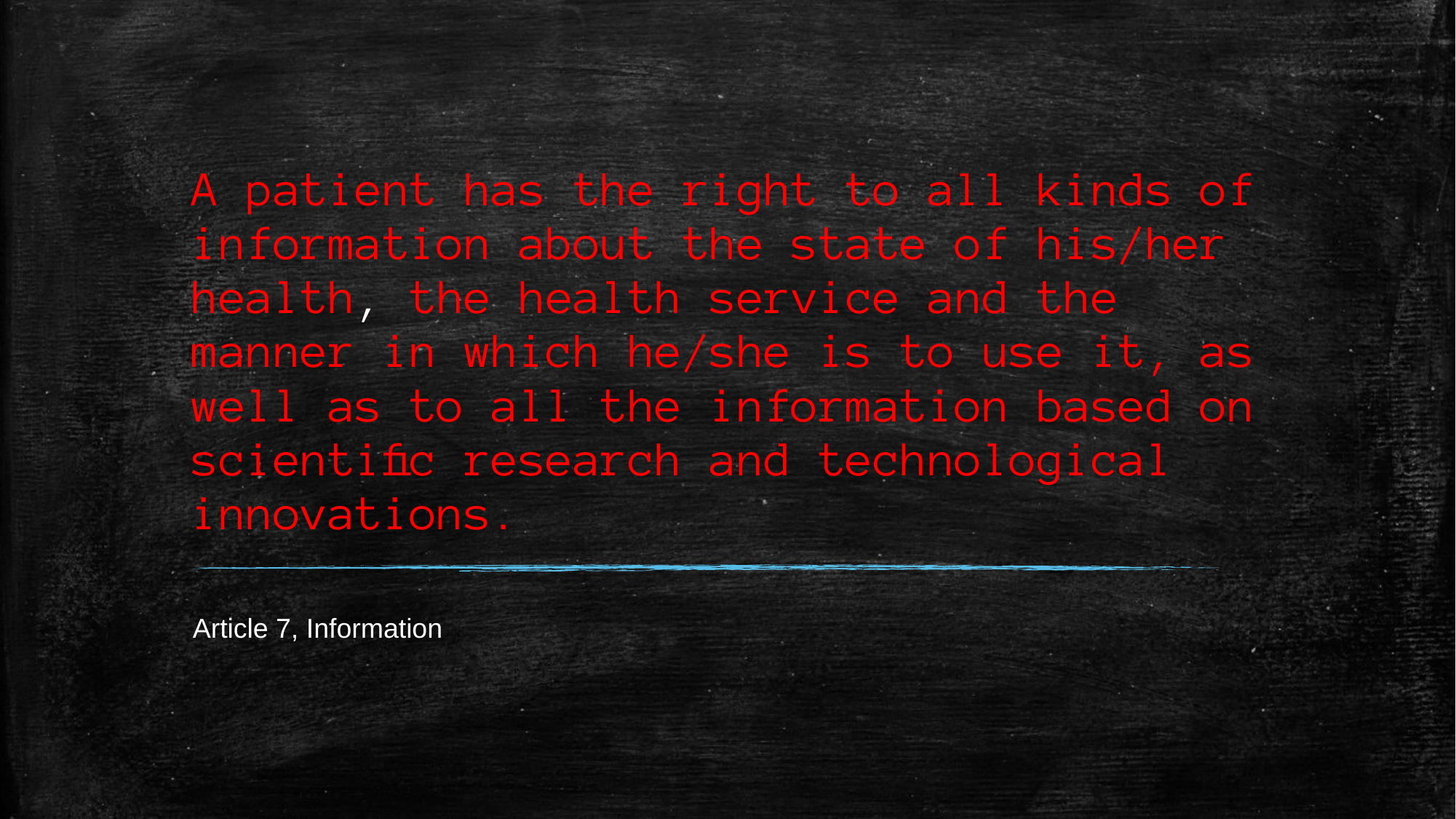

# A patient has the right to all kinds of information about the state of his/her health, the health service and the manner in which he/she is to use it, as well as to all the information based on scientiﬁc research and technological innovations.
Article 7, Information